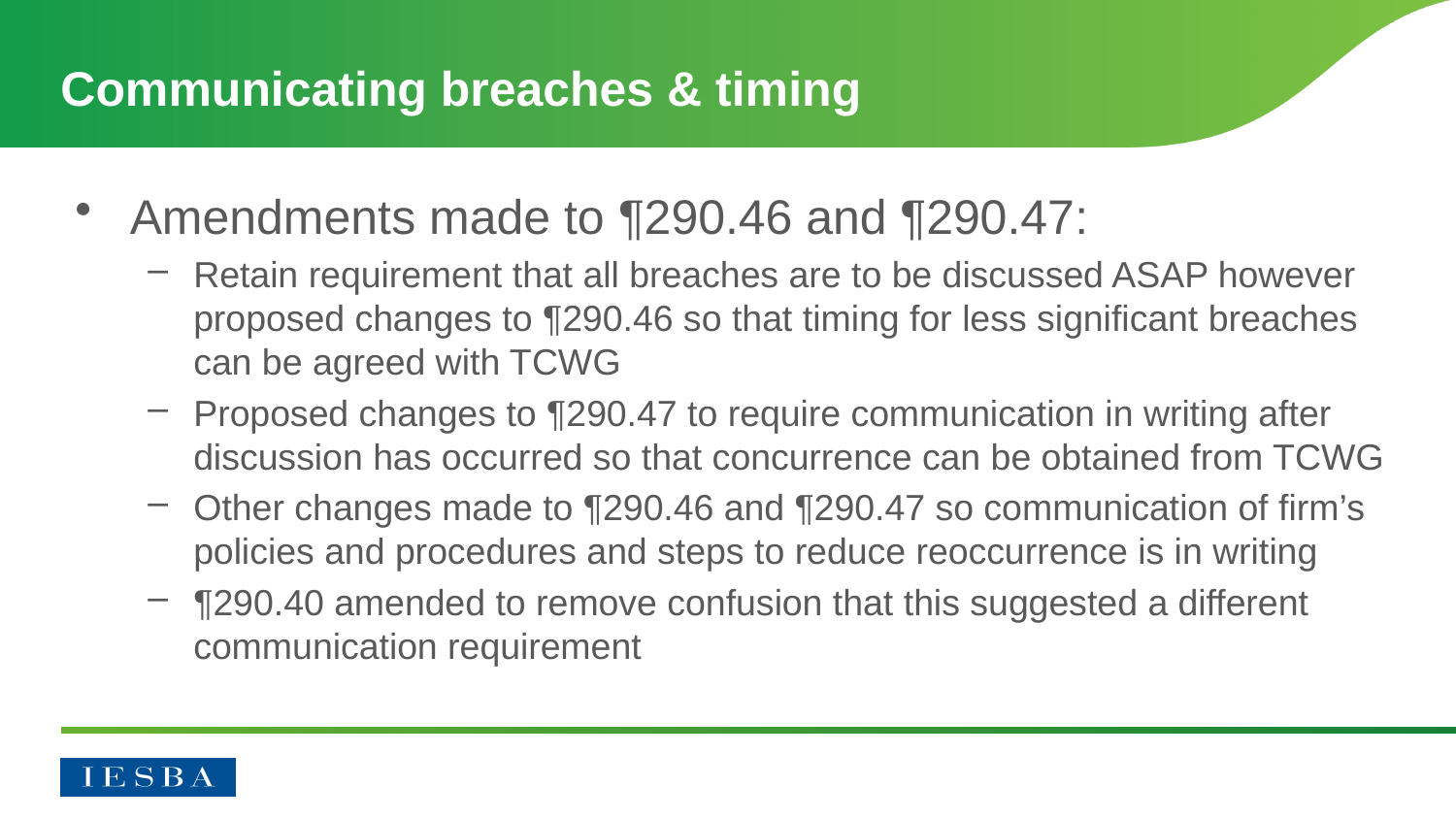

# Communicating breaches & timing
Amendments made to ¶290.46 and ¶290.47:
Retain requirement that all breaches are to be discussed ASAP however proposed changes to ¶290.46 so that timing for less significant breaches can be agreed with TCWG
Proposed changes to ¶290.47 to require communication in writing after discussion has occurred so that concurrence can be obtained from TCWG
Other changes made to ¶290.46 and ¶290.47 so communication of firm’s policies and procedures and steps to reduce reoccurrence is in writing
¶290.40 amended to remove confusion that this suggested a different communication requirement